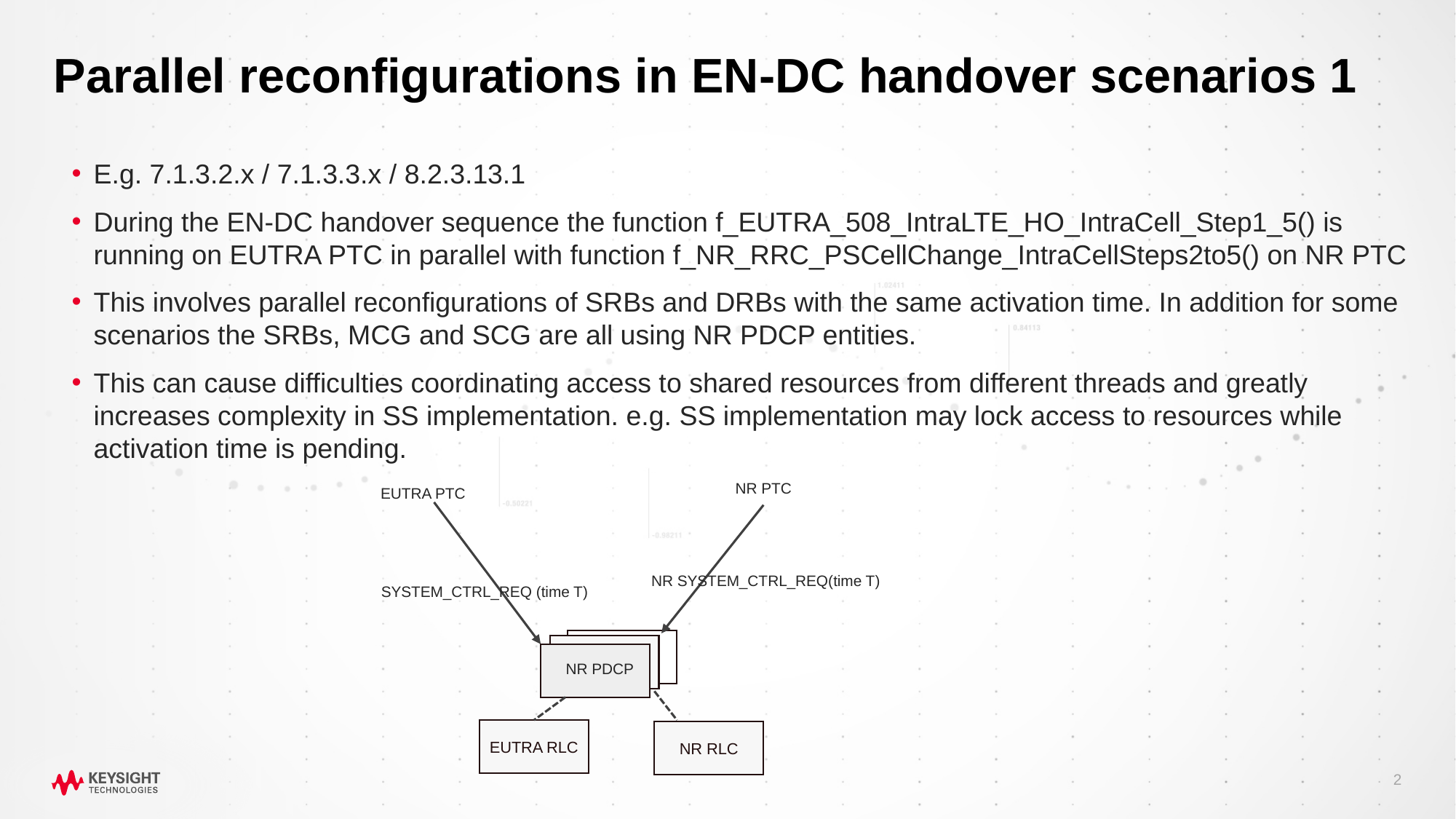

# Parallel reconfigurations in EN-DC handover scenarios 1
E.g. 7.1.3.2.x / 7.1.3.3.x / 8.2.3.13.1
During the EN-DC handover sequence the function f_EUTRA_508_IntraLTE_HO_IntraCell_Step1_5() is running on EUTRA PTC in parallel with function f_NR_RRC_PSCellChange_IntraCellSteps2to5() on NR PTC
This involves parallel reconfigurations of SRBs and DRBs with the same activation time. In addition for some scenarios the SRBs, MCG and SCG are all using NR PDCP entities.
This can cause difficulties coordinating access to shared resources from different threads and greatly increases complexity in SS implementation. e.g. SS implementation may lock access to resources while activation time is pending.

NR PTC
EUTRA PTC
NR SYSTEM_CTRL_REQ(time T)
SYSTEM_CTRL_REQ (time T)

NR PDCP
entities
NR PDCP
EUTRA RLC
NR RLC